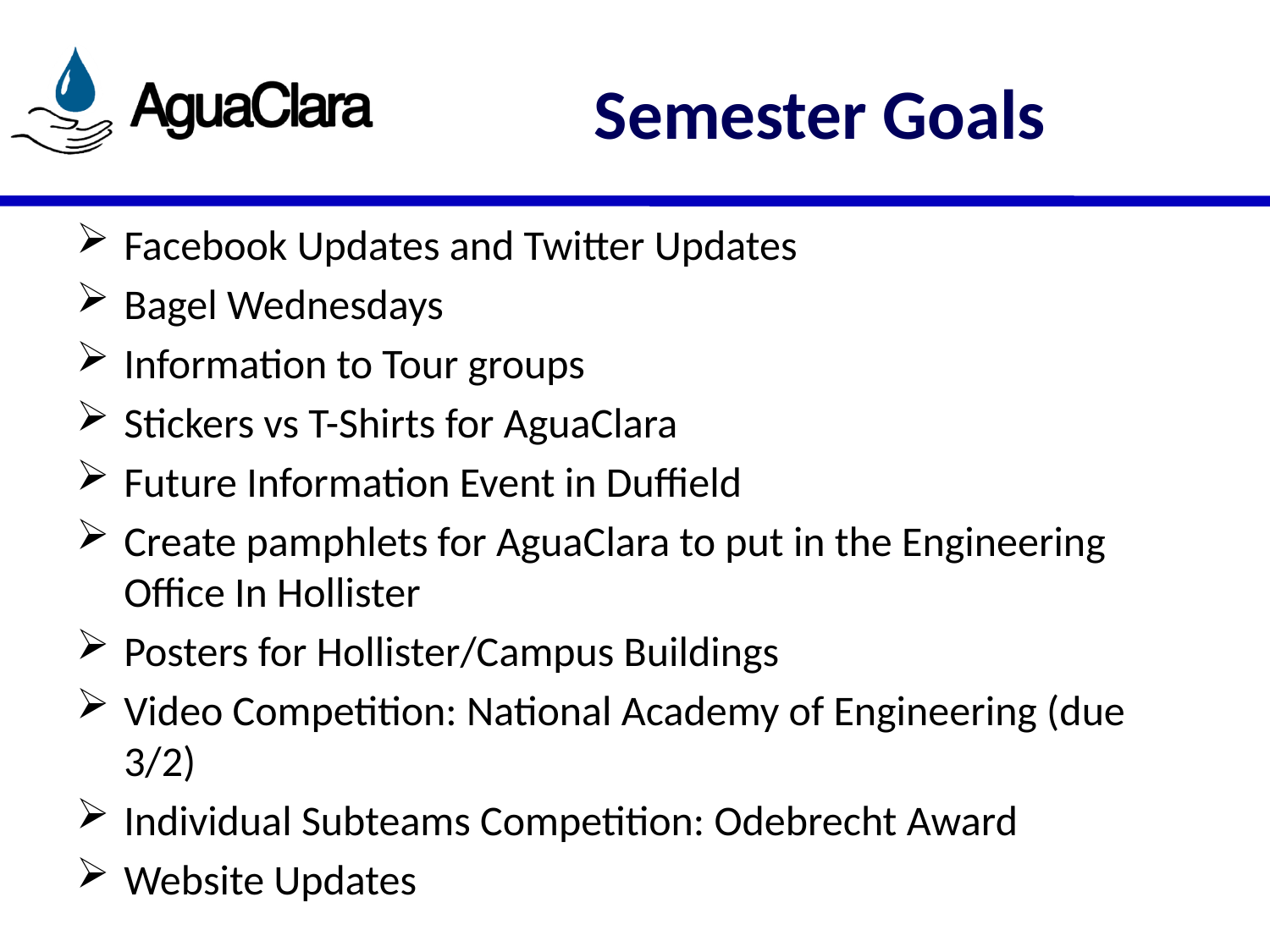

# Semester Goals
Facebook Updates and Twitter Updates
Bagel Wednesdays
Information to Tour groups
Stickers vs T-Shirts for AguaClara
Future Information Event in Duffield
Create pamphlets for AguaClara to put in the Engineering Office In Hollister
Posters for Hollister/Campus Buildings
Video Competition: National Academy of Engineering (due 3/2)
Individual Subteams Competition: Odebrecht Award
Website Updates